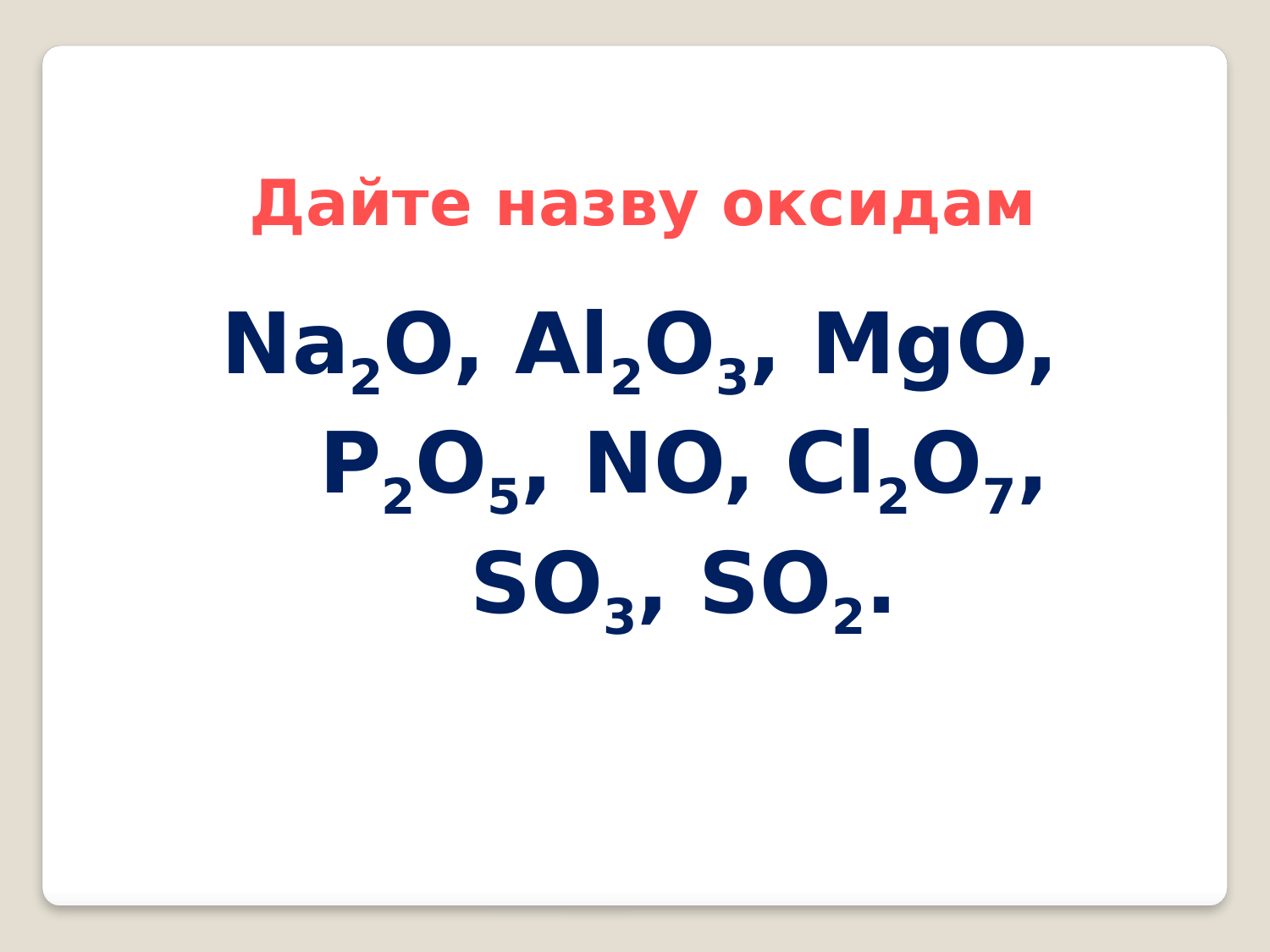

Дайте назву оксидам
Na2O, Al2O3, MgO,
  P2O5, NO, Cl2O7,
  SO3, SO2.